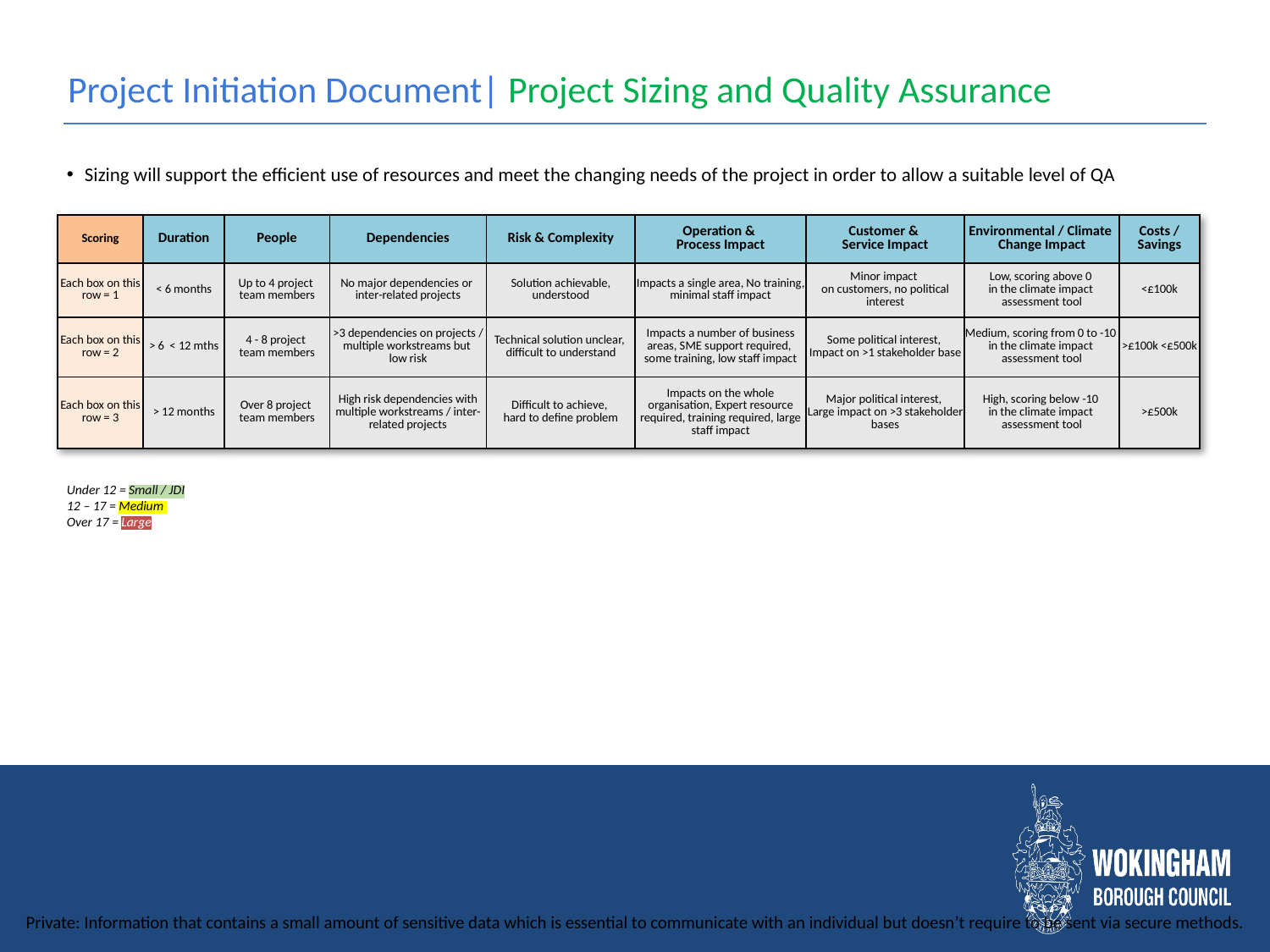

Project Initiation Document| Project Sizing and Quality Assurance
Sizing will support the efficient use of resources and meet the changing needs of the project in order to allow a suitable level of QA
| Scoring | Duration | People | Dependencies | Risk & Complexity | Operation &  Process Impact | Customer &  Service Impact | Environmental / Climate Change Impact | Costs / Savings |
| --- | --- | --- | --- | --- | --- | --- | --- | --- |
| Each box on this row = 1 | < 6 months | Up to 4 project team members | No major dependencies or inter-related projects | Solution achievable, understood | Impacts a single area, No training, minimal staff impact | Minor impact  on customers, no political interest | Low, scoring above 0 in the climate impact assessment tool | <£100k |
| Each box on this row = 2 | > 6  < 12 mths | 4 - 8 project team members | >3 dependencies on projects / multiple workstreams but low risk | Technical solution unclear,  difficult to understand | Impacts a number of business areas, SME support required,  some training, low staff impact | Some political interest,  Impact on >1 stakeholder base | Medium, scoring from 0 to -10 in the climate impact assessment tool | >£100k <£500k |
| Each box on this row = 3 | > 12 months | Over 8 project team members | High risk dependencies with multiple workstreams / inter-related projects | Difficult to achieve,  hard to define problem | Impacts on the whole organisation, Expert resource required, training required, large staff impact | Major political interest,  Large impact on >3 stakeholder bases | High, scoring below -10 in the climate impact assessment tool | >£500k |
Under 12 = Small / JDI
12 – 17 = Medium
Over 17 = Large